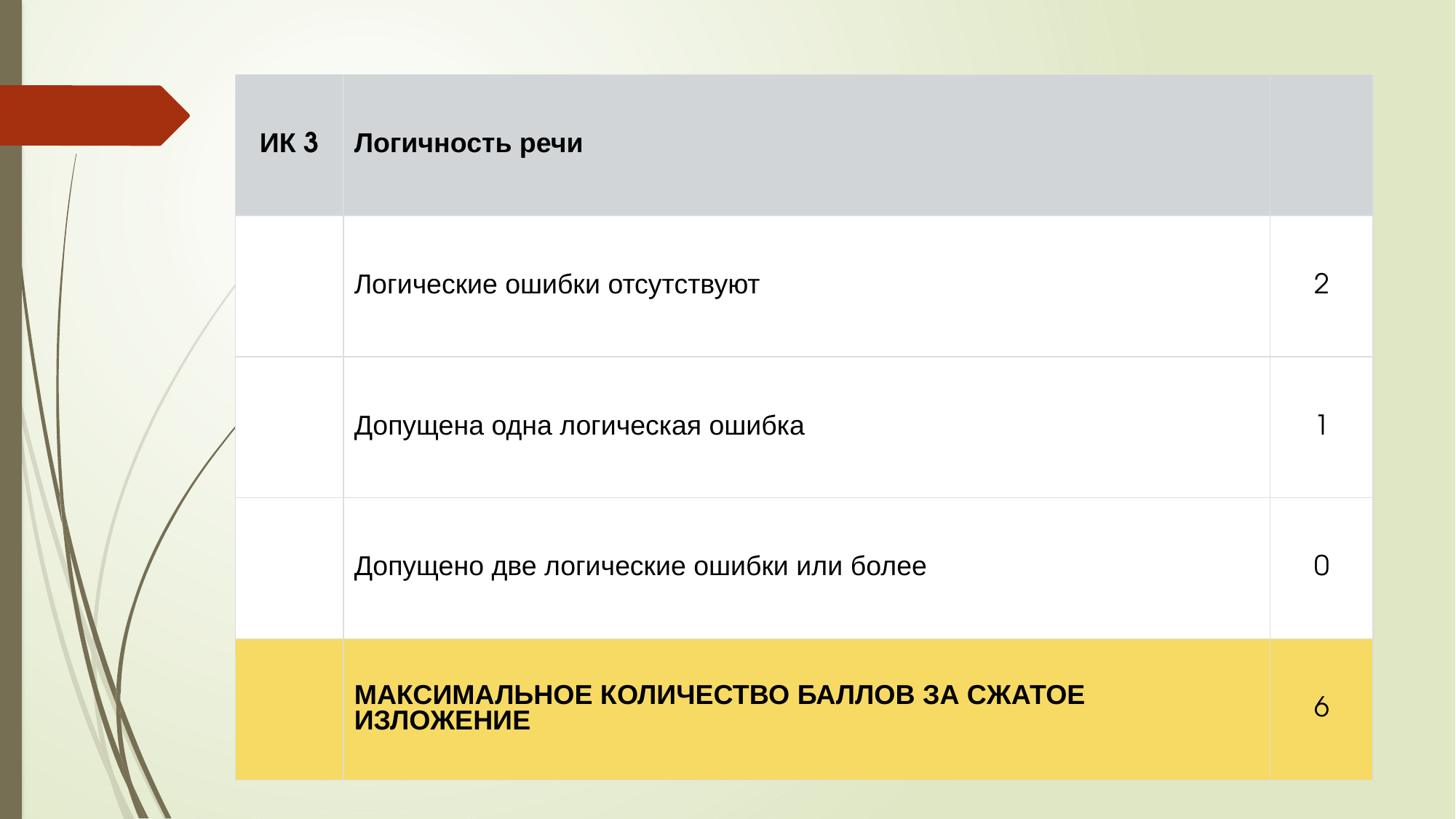

#
| ИК 3 | Логичность речи |  |
| --- | --- | --- |
|  | Логические ошибки отсутствуют | 2 |
|  | Допущена одна логическая ошибка | 1 |
|  | Допущено две логические ошибки или более | 0 |
|  | МАКСИМАЛЬНОЕ КОЛИЧЕСТВО БАЛЛОВ ЗА СЖАТОЕ ИЗЛОЖЕНИЕ | 6 |